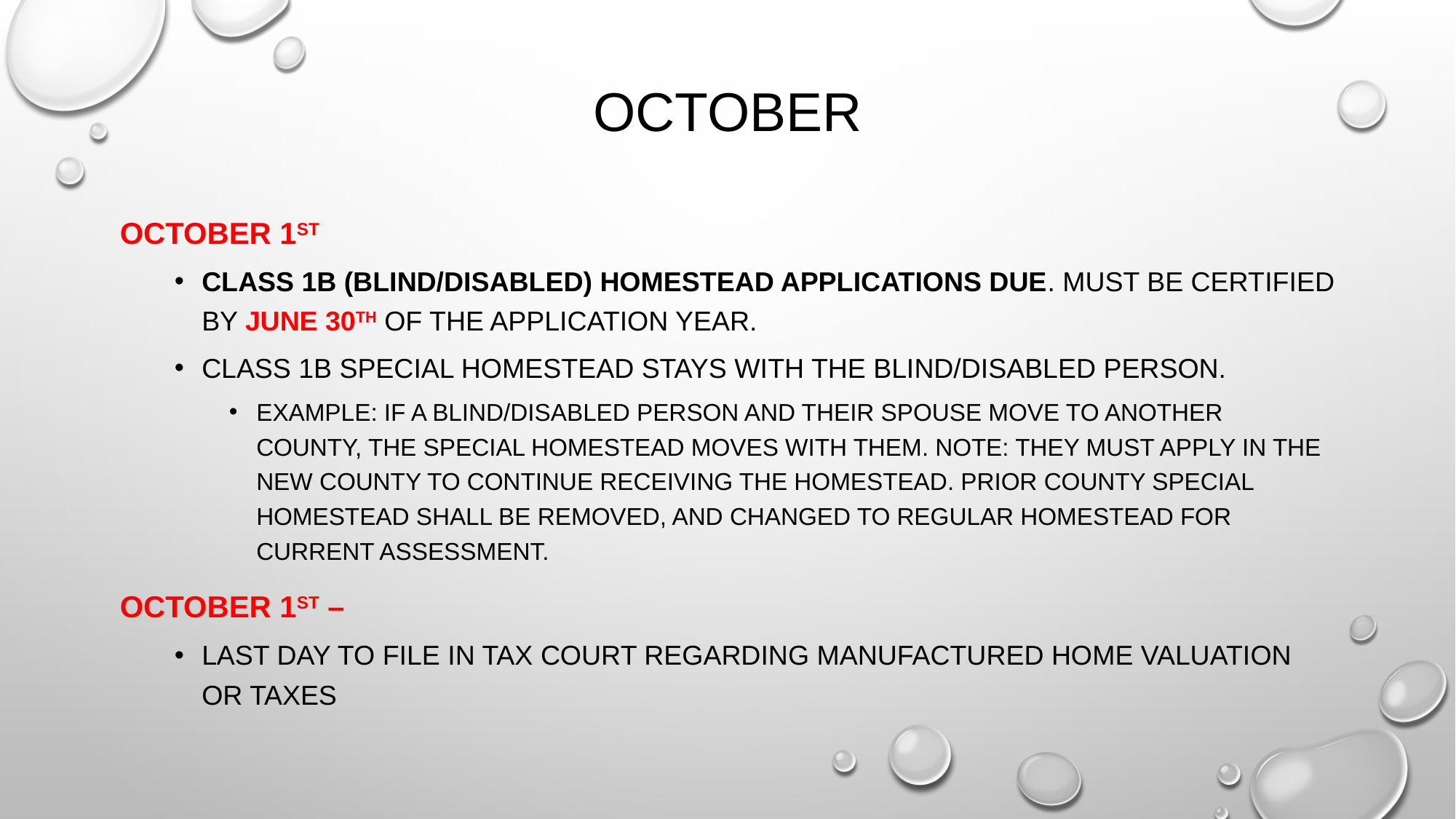

# october
October 1st
class 1b (blind/disabled) homestead applications due. Must be certified by june 30th of the application year.
Class 1b special homestead stays with the blind/disabled person.
Example: if a blind/disabled person and their spouse move to another county, the special homestead moves with them. Note: they must apply in the new county to continue receiving the homestead. Prior county special homestead shall be removed, and changed to regular homestead for current assessment.
october 1st –
last day to file in tax court regarding manufactured home valuation or taxes